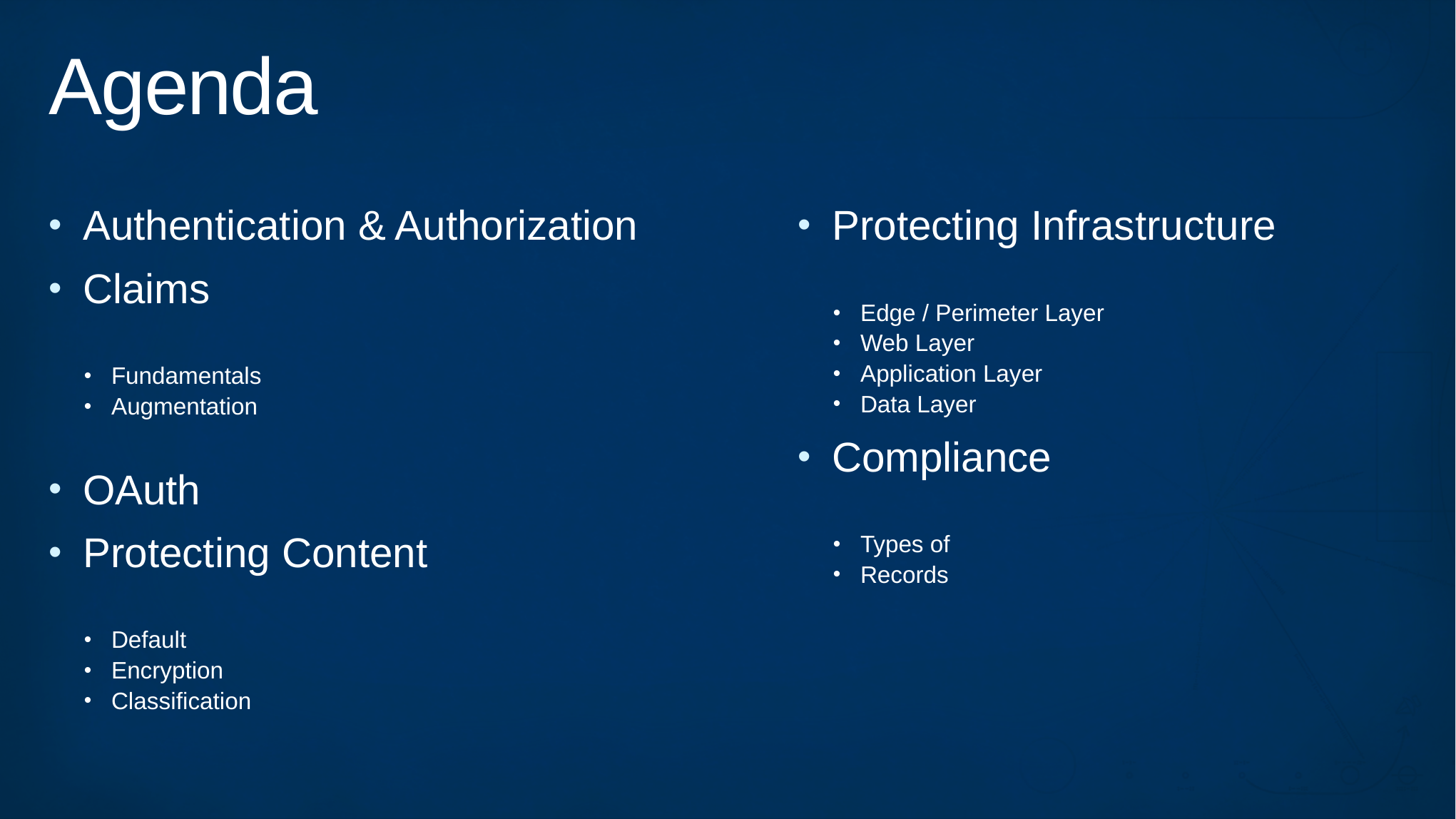

# Agenda
Authentication & Authorization
Claims

Fundamentals
Augmentation

OAuth
Protecting Content

Default
Encryption
Classification
Protecting Infrastructure

Edge / Perimeter Layer
Web Layer
Application Layer
Data Layer
Compliance

Types of
Records